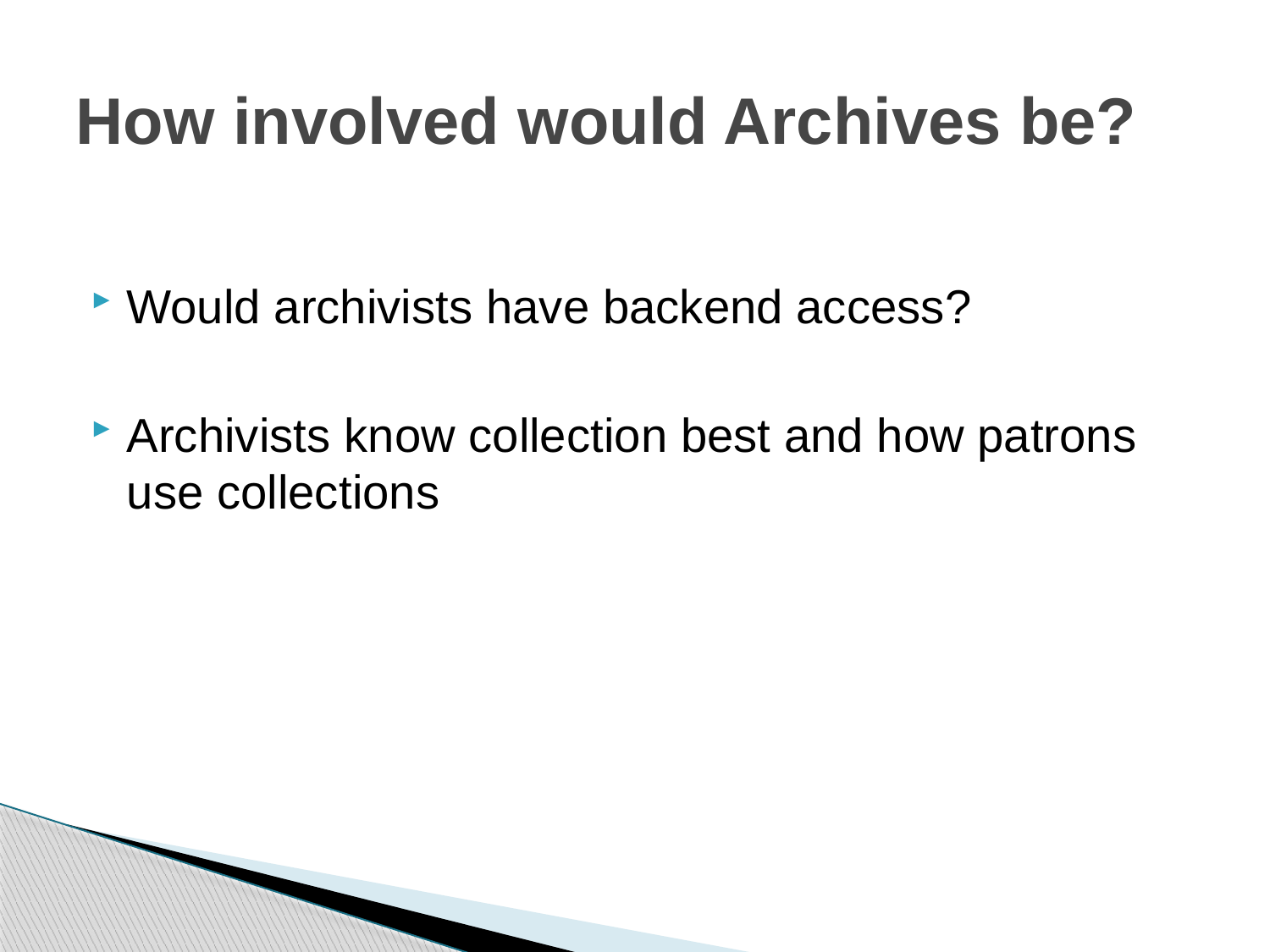

# How involved would Archives be?

Would archivists have backend access?

Archivists know collection best and how patrons use collections